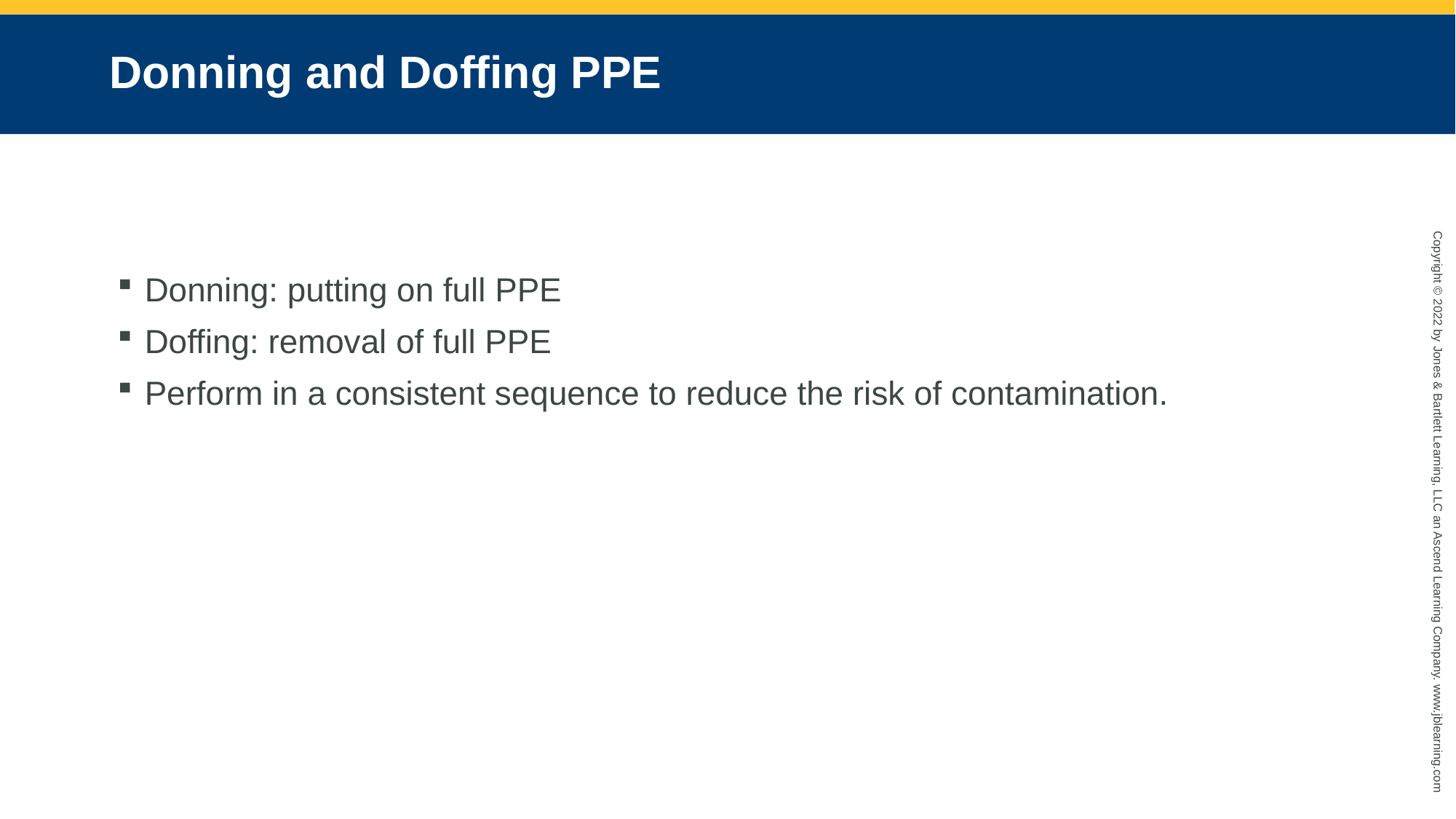

# Donning and Doffing PPE
Donning: putting on full PPE
Doffing: removal of full PPE
Perform in a consistent sequence to reduce the risk of contamination.